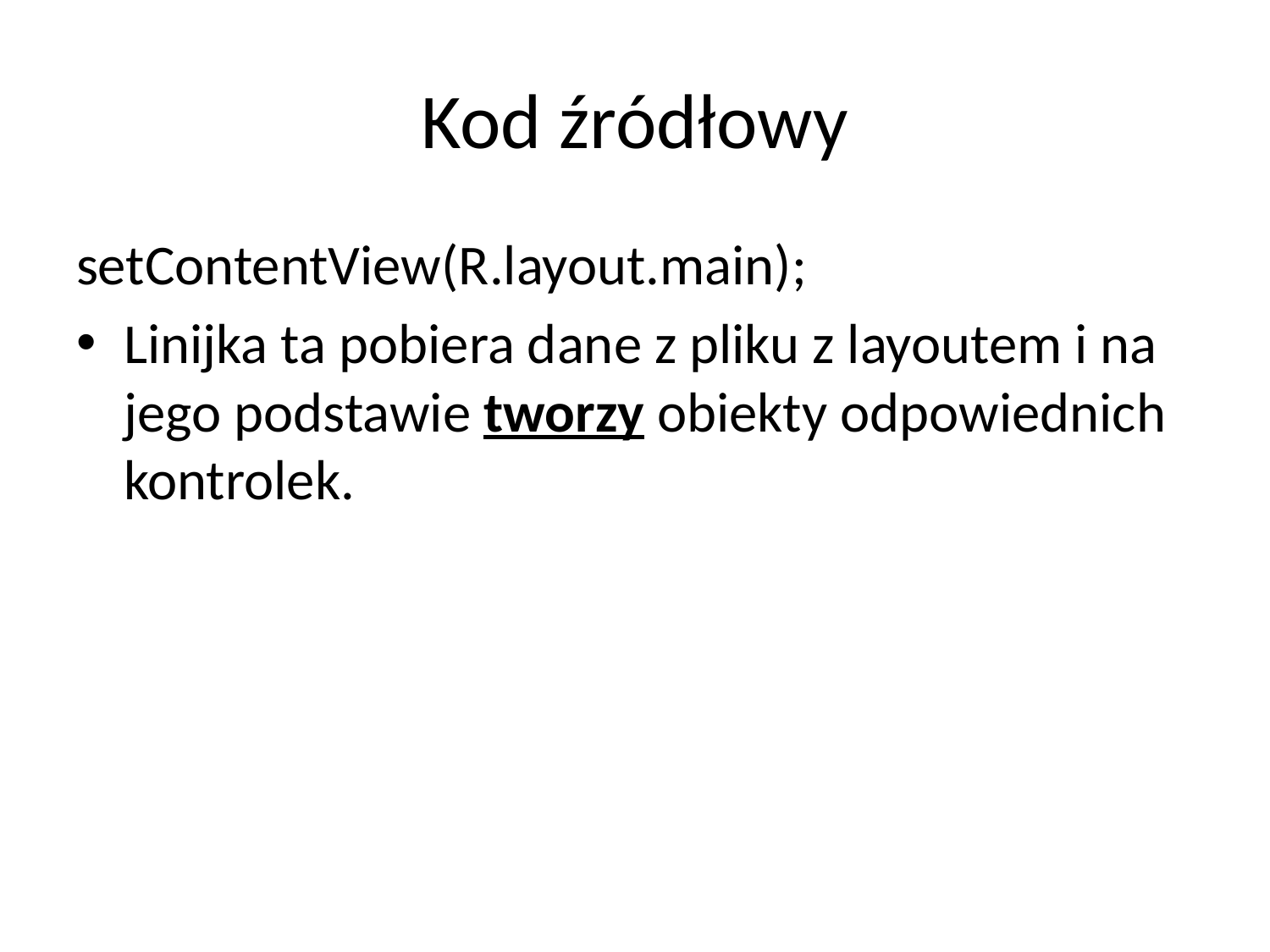

# Kod źródłowy
setContentView(R.layout.main);
Linijka ta pobiera dane z pliku z layoutem i na jego podstawie tworzy obiekty odpowiednich kontrolek.